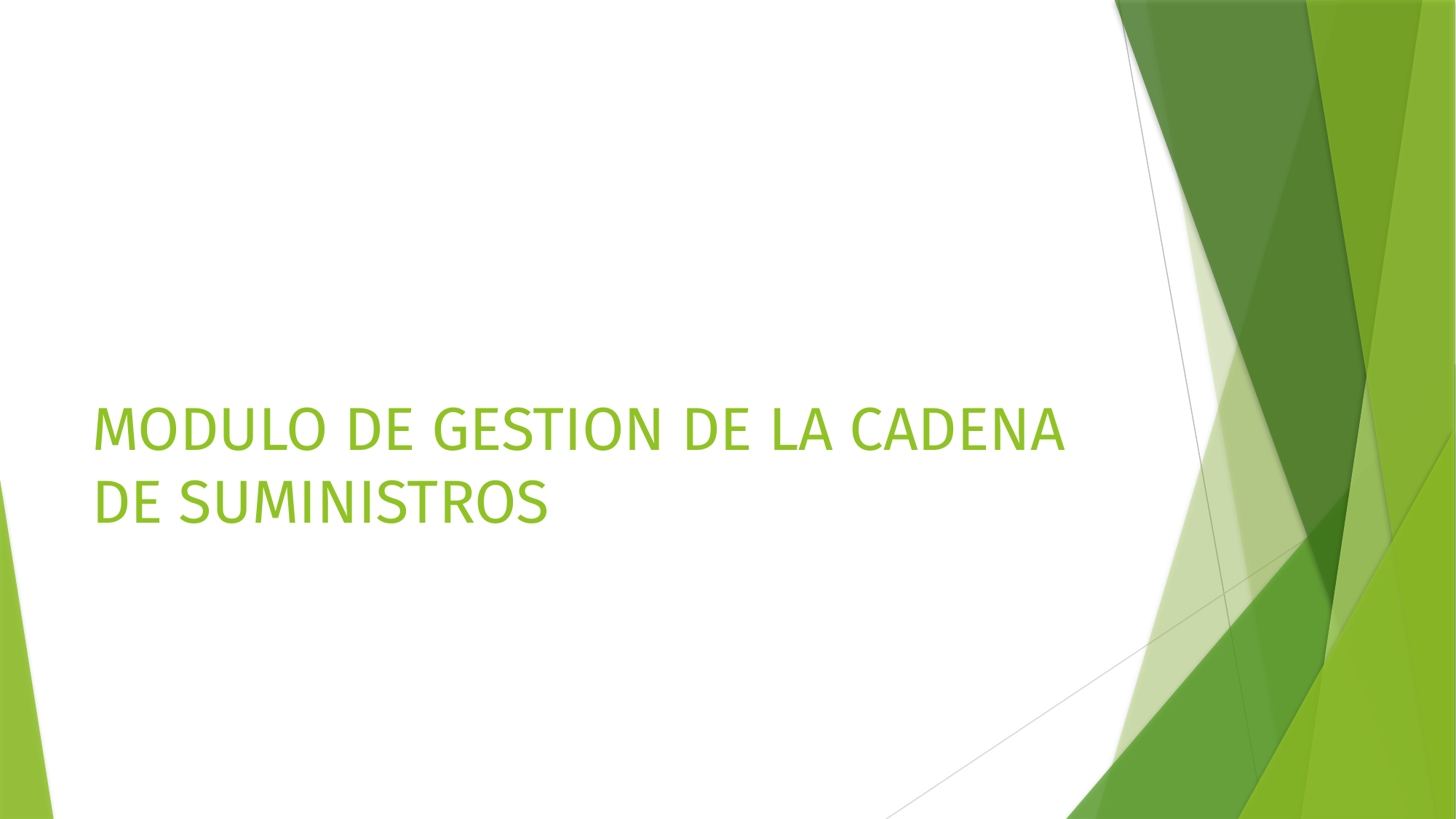

# MODULO DE GESTION DE LA CADENA DE SUMINISTROS